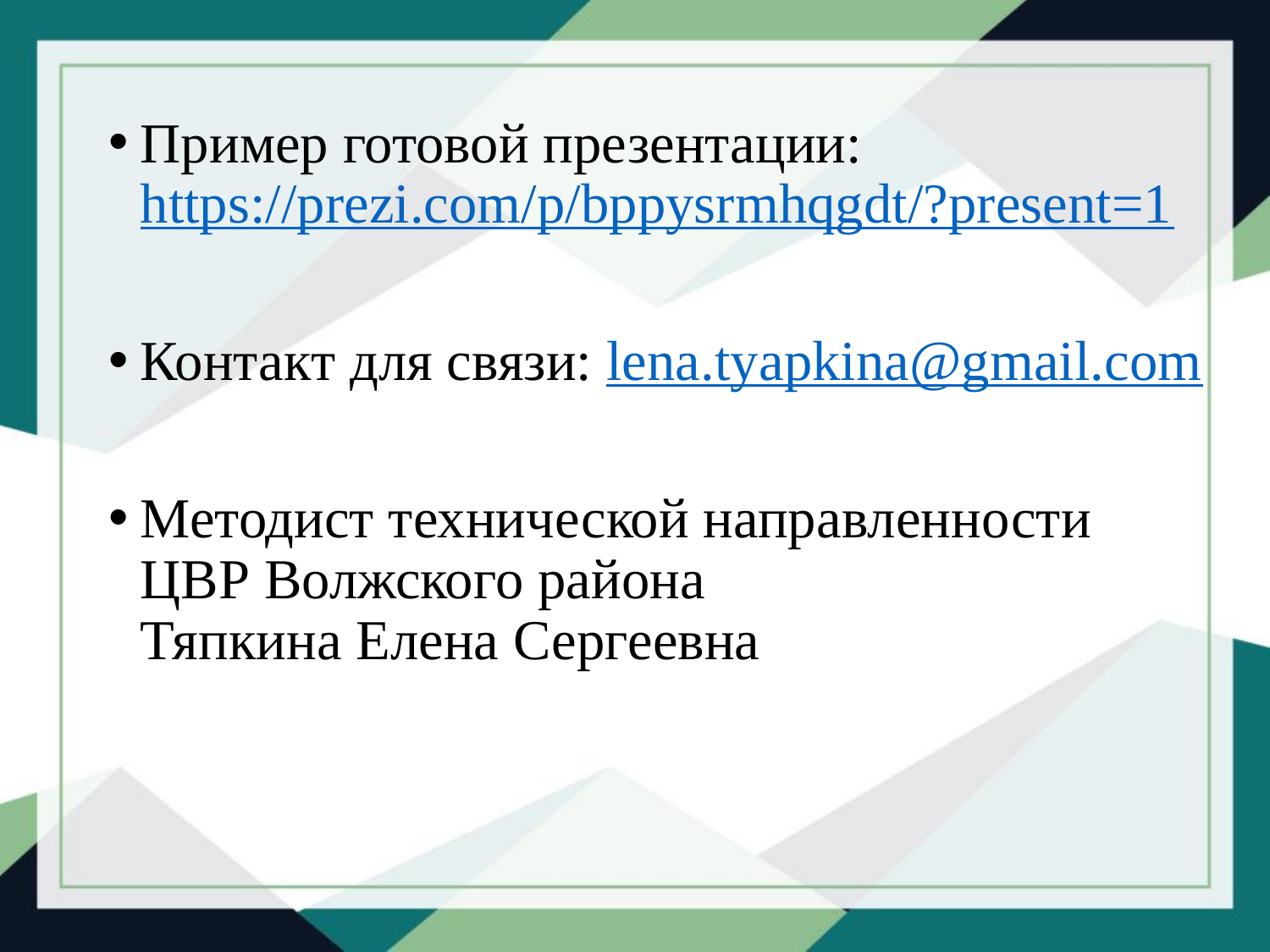

Пример готовой презентации: https://prezi.com/p/bppysrmhqgdt/?present=1

Контакт для связи: lena.tyapkina@gmail.com

Методист технической направленности
ЦВР Волжского района
Тяпкина Елена Сергеевна